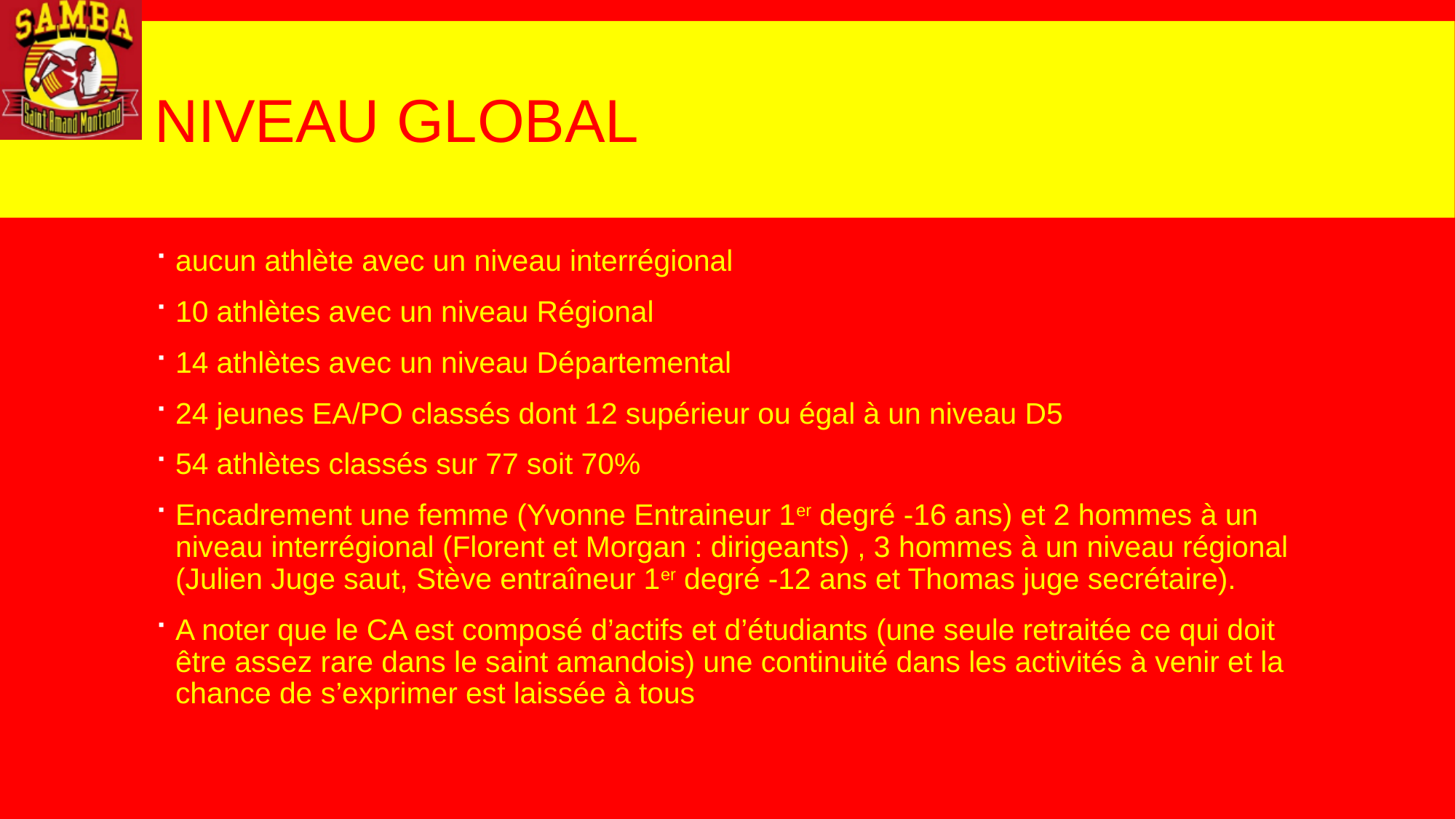

# Niveau global
aucun athlète avec un niveau interrégional
10 athlètes avec un niveau Régional
14 athlètes avec un niveau Départemental
24 jeunes EA/PO classés dont 12 supérieur ou égal à un niveau D5
54 athlètes classés sur 77 soit 70%
Encadrement une femme (Yvonne Entraineur 1er degré -16 ans) et 2 hommes à un niveau interrégional (Florent et Morgan : dirigeants) , 3 hommes à un niveau régional (Julien Juge saut, Stève entraîneur 1er degré -12 ans et Thomas juge secrétaire).
A noter que le CA est composé d’actifs et d’étudiants (une seule retraitée ce qui doit être assez rare dans le saint amandois) une continuité dans les activités à venir et la chance de s’exprimer est laissée à tous